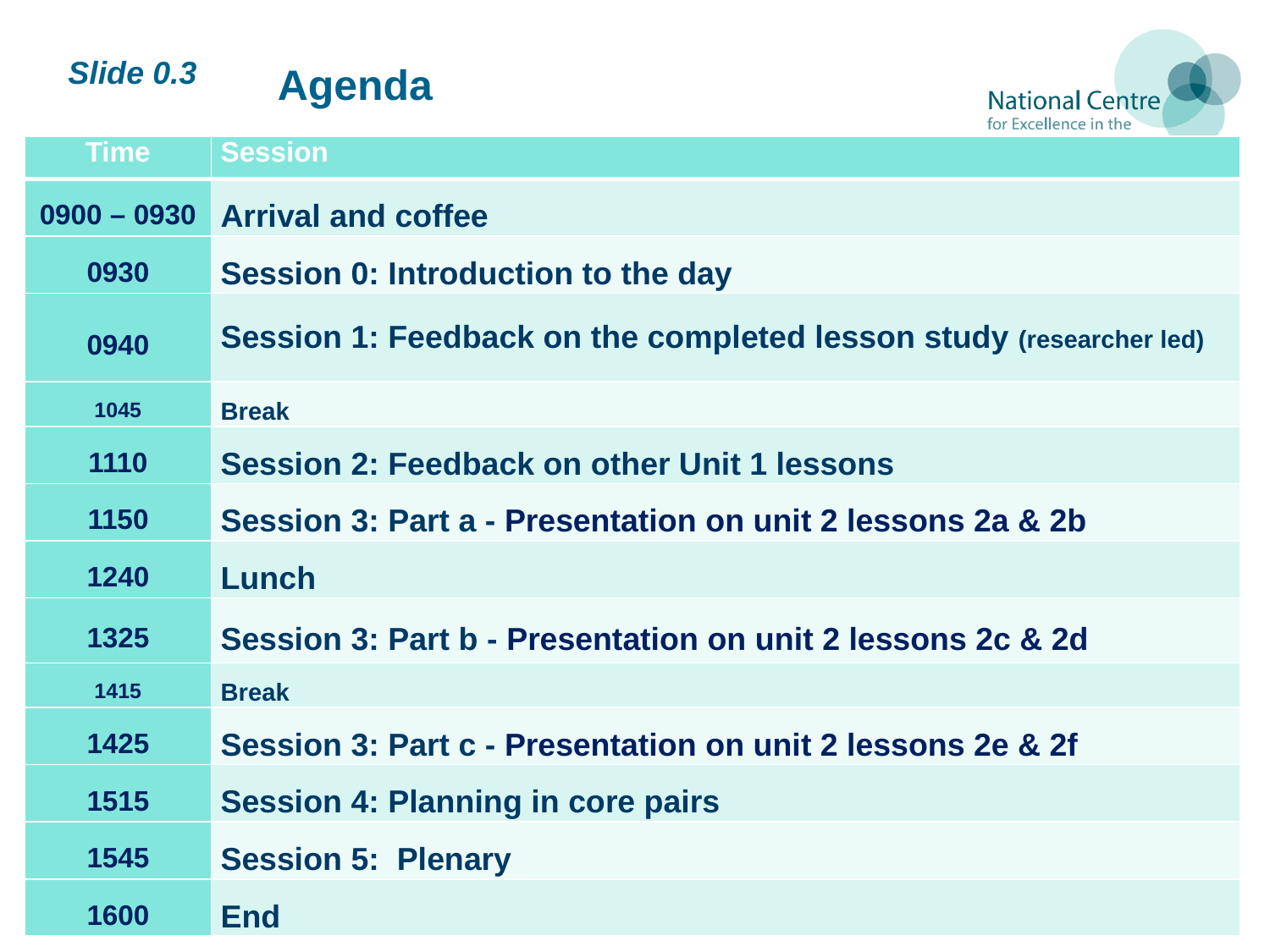

Slide 0.3
# Agenda
| Time | Session |
| --- | --- |
| 0900 – 0930 | Arrival and coffee |
| 0930 | Session 0: Introduction to the day |
| 0940 | Session 1: Feedback on the completed lesson study (researcher led) |
| 1045 | Break |
| 1110 | Session 2: Feedback on other Unit 1 lessons |
| 1150 | Session 3: Part a - Presentation on unit 2 lessons 2a & 2b |
| 1240 | Lunch |
| 1325 | Session 3: Part b - Presentation on unit 2 lessons 2c & 2d |
| 1415 | Break |
| 1425 | Session 3: Part c - Presentation on unit 2 lessons 2e & 2f |
| 1515 | Session 4: Planning in core pairs |
| 1545 | Session 5: Plenary |
| 1600 | End |